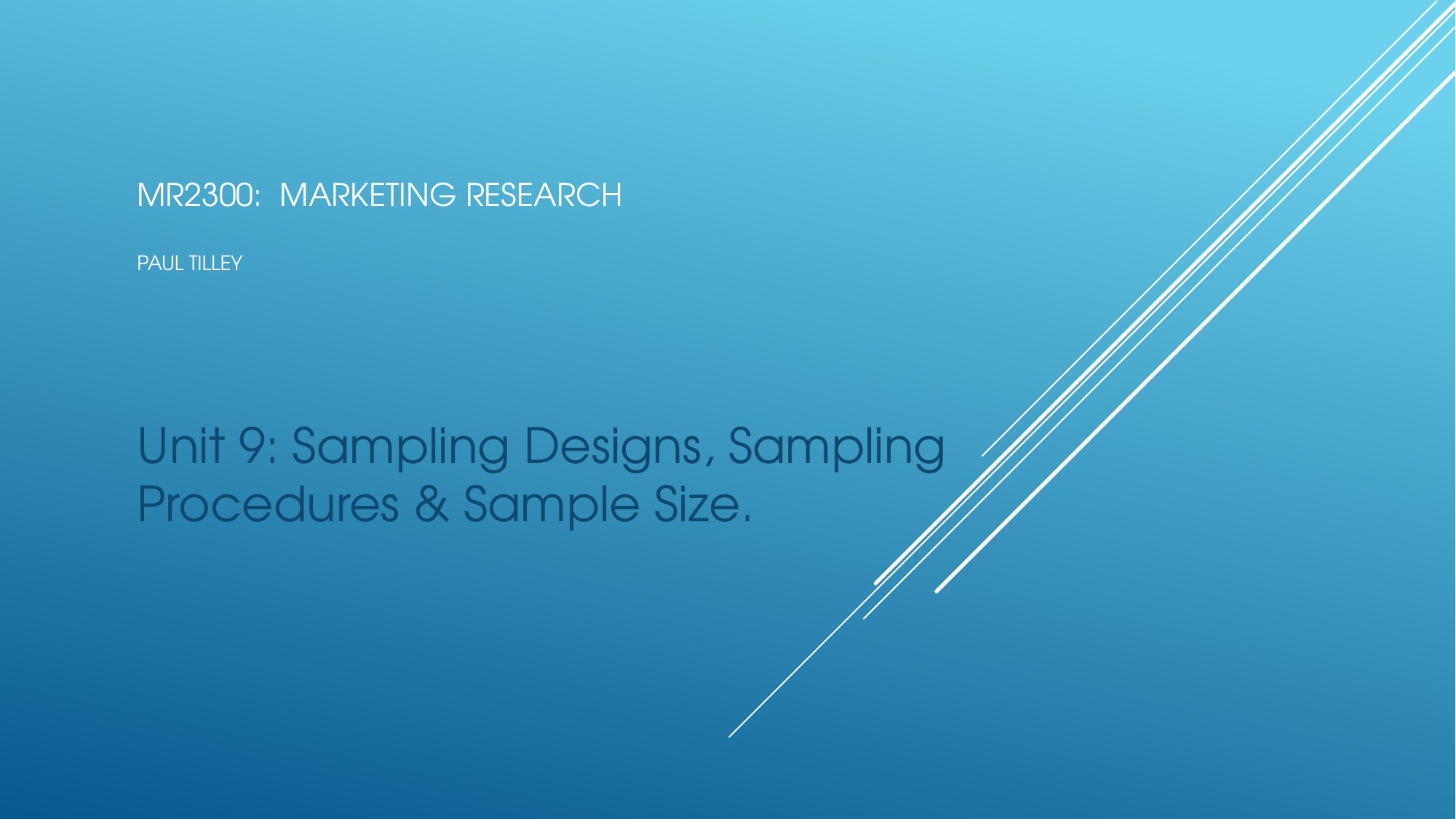

# MR2300:  Marketing Research Paul Tilley
Unit 9: Sampling Designs, Sampling Procedures & Sample Size.